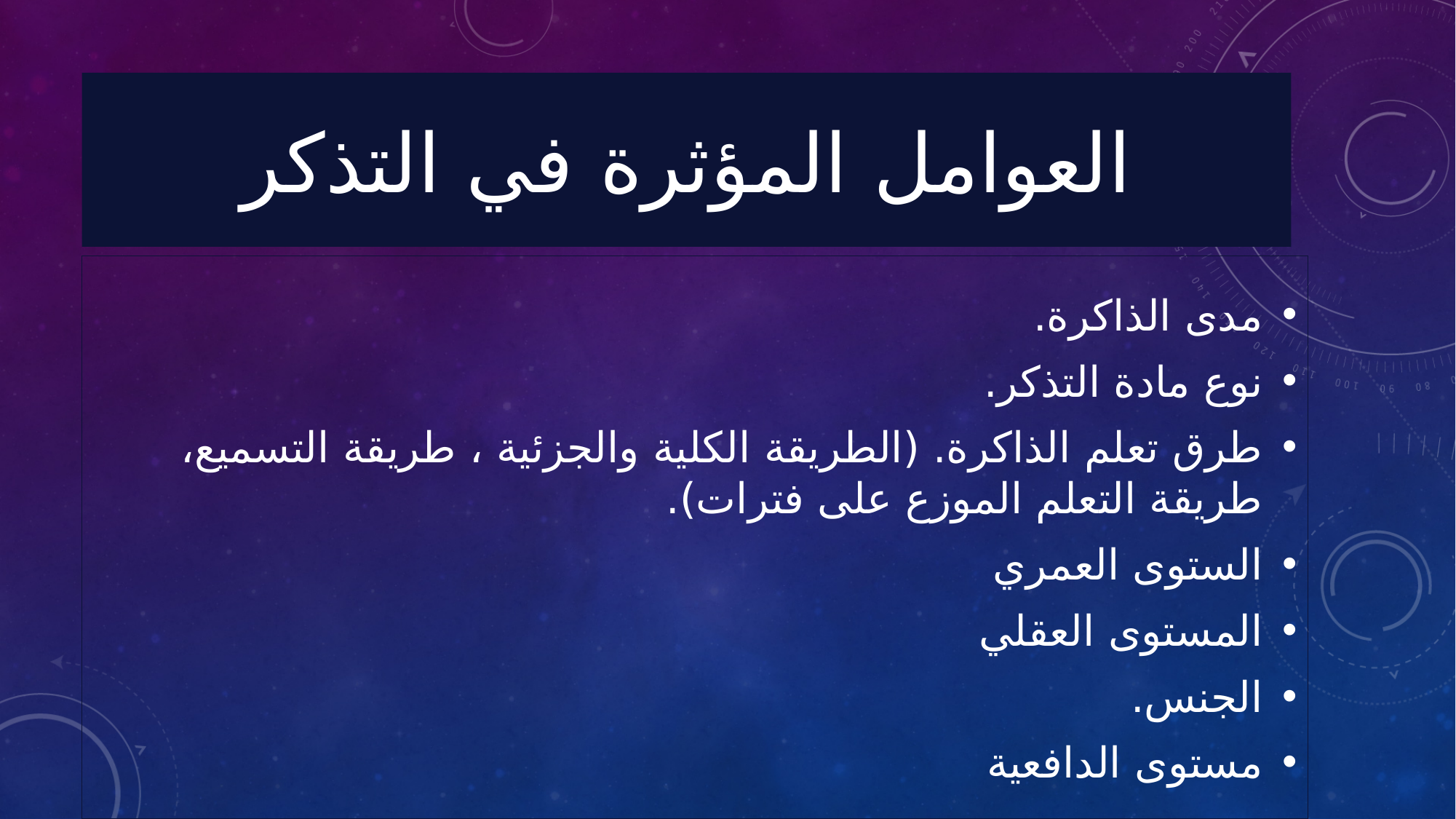

# العوامل المؤثرة في التذكر
مدى الذاكرة.
نوع مادة التذكر.
طرق تعلم الذاكرة. (الطريقة الكلية والجزئية ، طريقة التسميع، طريقة التعلم الموزع على فترات).
الستوى العمري
المستوى العقلي
الجنس.
مستوى الدافعية